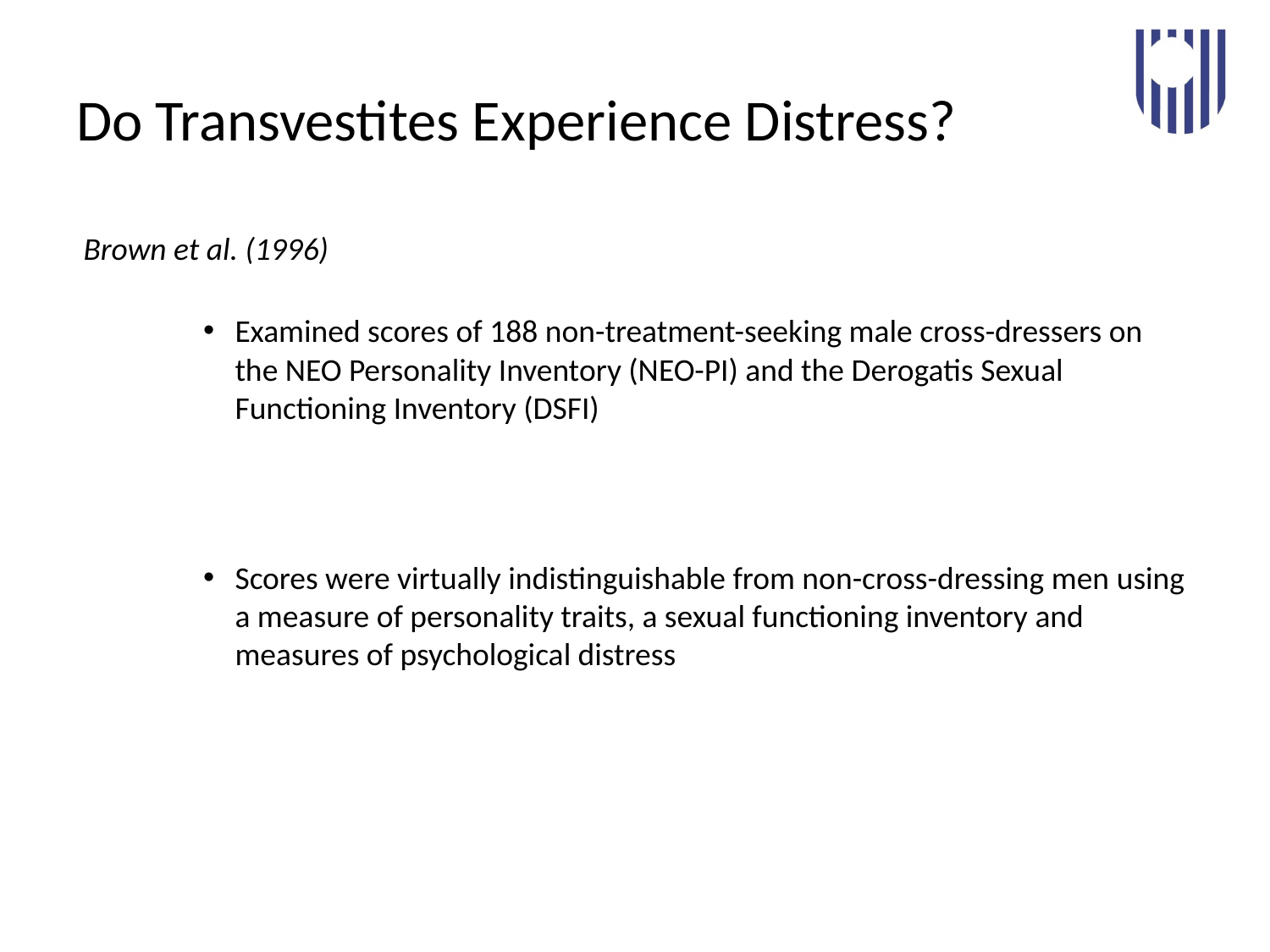

# Do Transvestites Experience Distress?
Brown et al. (1996)
Examined scores of 188 non-treatment-seeking male cross-dressers on the NEO Personality Inventory (NEO-PI) and the Derogatis Sexual Functioning Inventory (DSFI)

Scores were virtually indistinguishable from non-cross-dressing men using a measure of personality traits, a sexual functioning inventory and measures of psychological distress